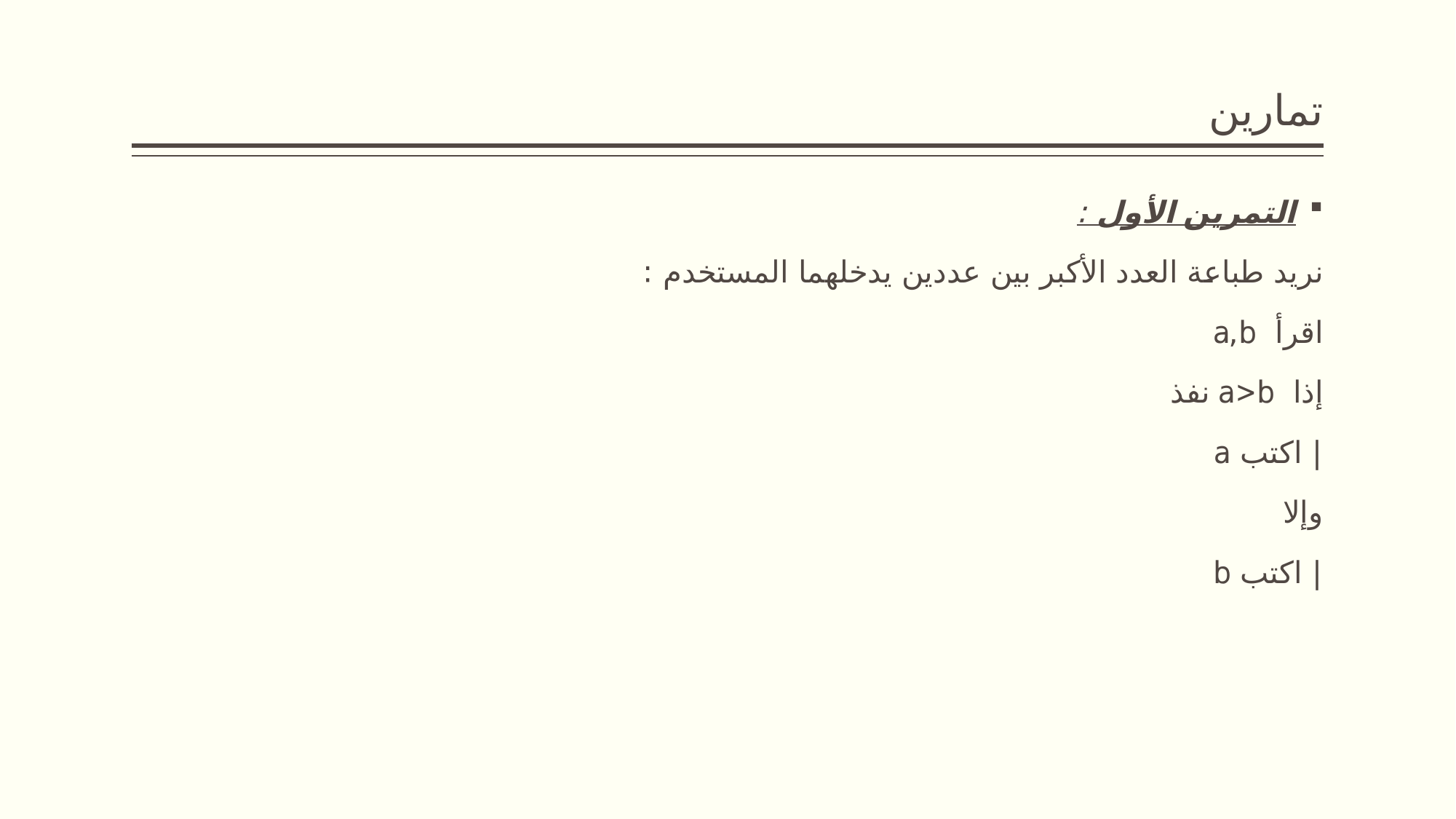

# تمارين
التمرين الأول :
نريد طباعة العدد الأكبر بين عددين يدخلهما المستخدم :
اقرأ  a,b
إذا  a>b نفذ
	| اكتب a
وإلا
	| اكتب b